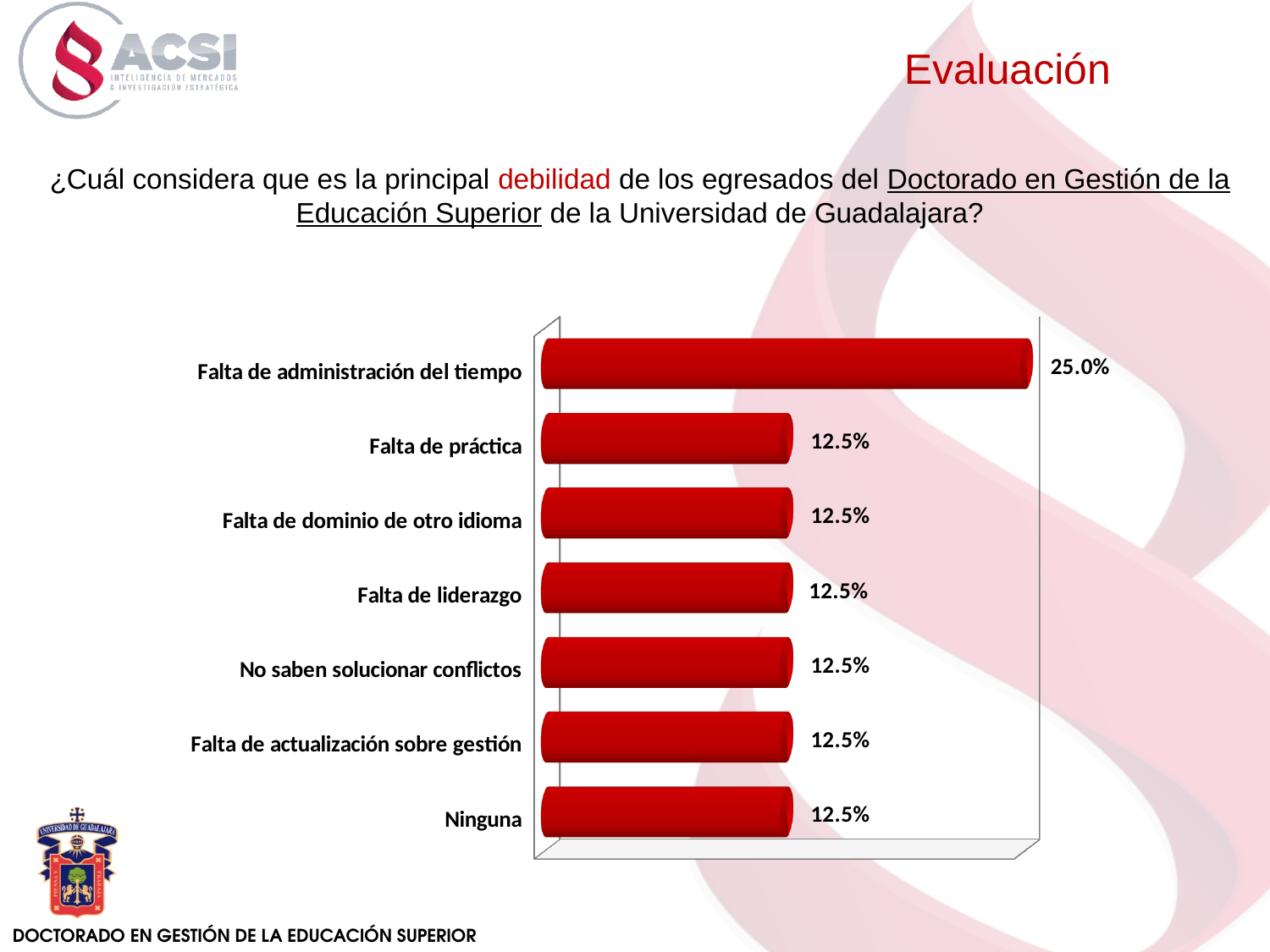

Evaluación
¿Cuál considera que es la principal debilidad de los egresados del Doctorado en Gestión de la Educación Superior de la Universidad de Guadalajara?

[unsupported chart]